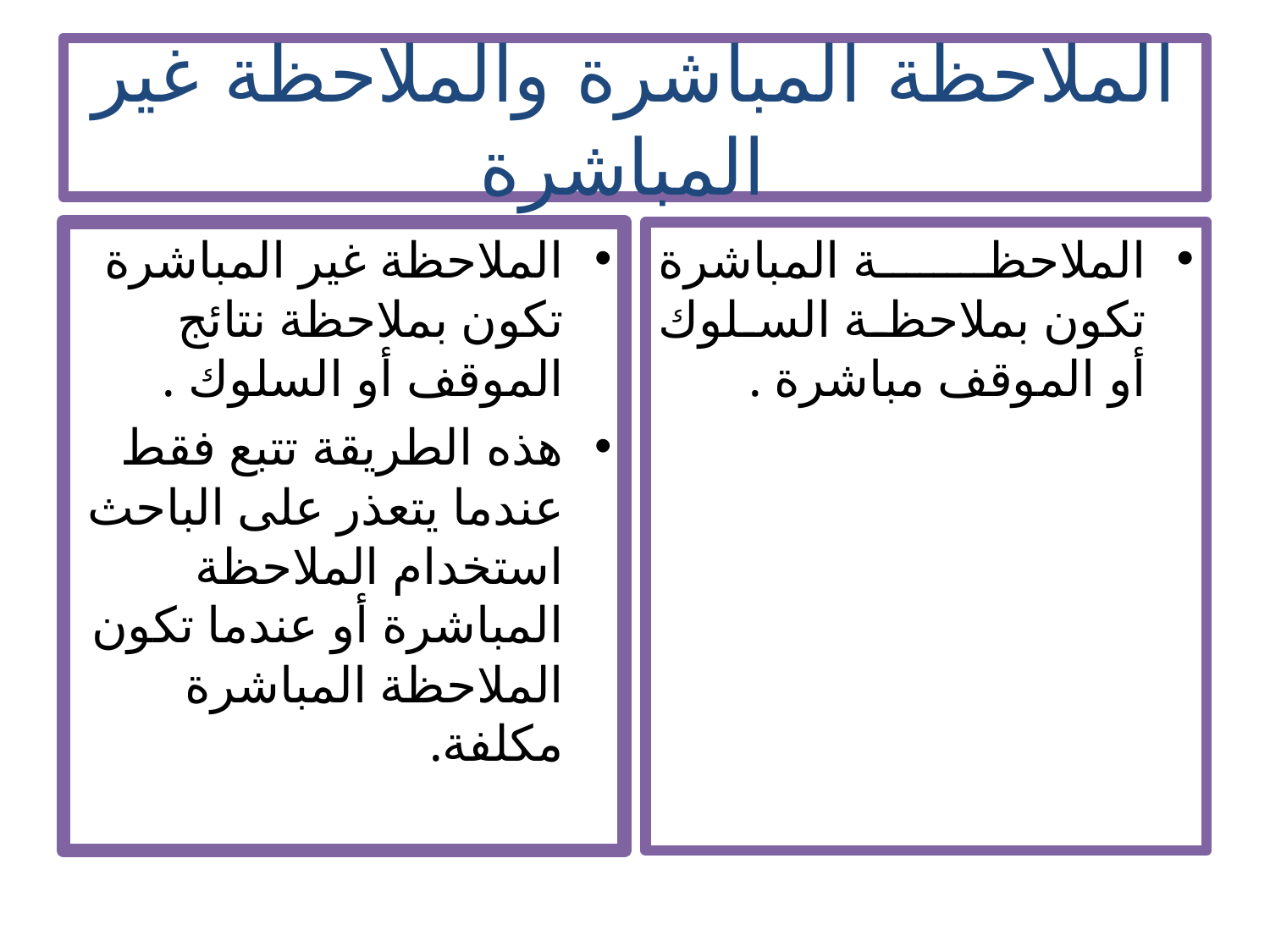

# الملاحظة المباشرة والملاحظة غير المباشرة
الملاحظة غير المباشرة تكون بملاحظة نتائج الموقف أو السلوك .
هذه الطريقة تتبع فقط عندما يتعذر على الباحث استخدام الملاحظة المباشرة أو عندما تكون الملاحظة المباشرة مكلفة.

الملاحظة المباشرة تكون بملاحظة السلوك أو الموقف مباشرة .